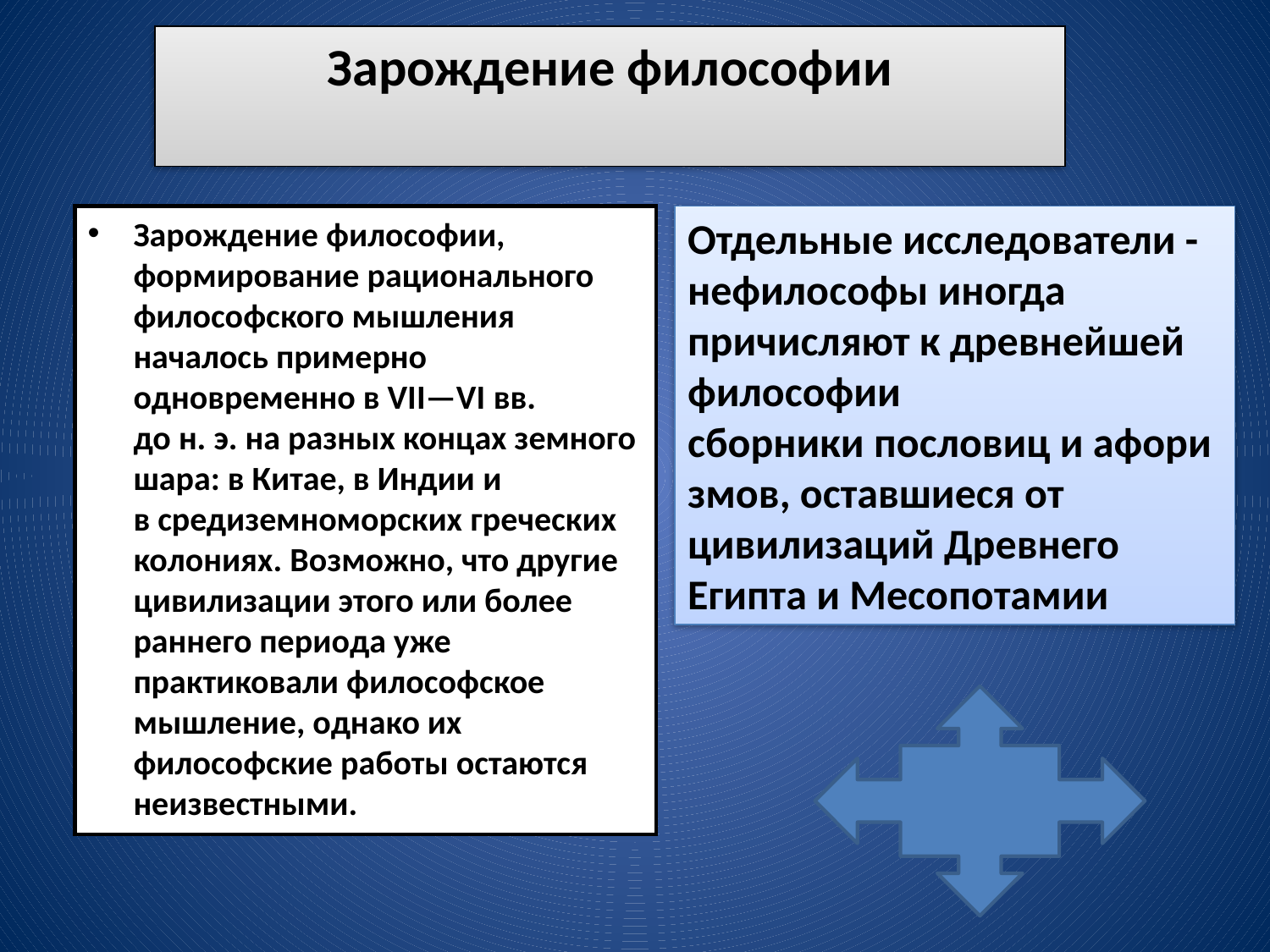

# Зарождение философии
Зарождение философии, формирование рационального философского мышления началось примерно одновременно в VII—VI вв. до н. э. на разных концах земного шара: в Китае, в Индии и в средиземноморских греческих колониях. Возможно, что другие цивилизации этого или более раннего периода уже практиковали философское мышление, однако их философские работы остаются неизвестными.
Отдельные исследователи - нефилософы иногда причисляют к древнейшей философии сборники пословиц и афоризмов, оставшиеся от цивилизаций Древнего Египта и Месопотамии